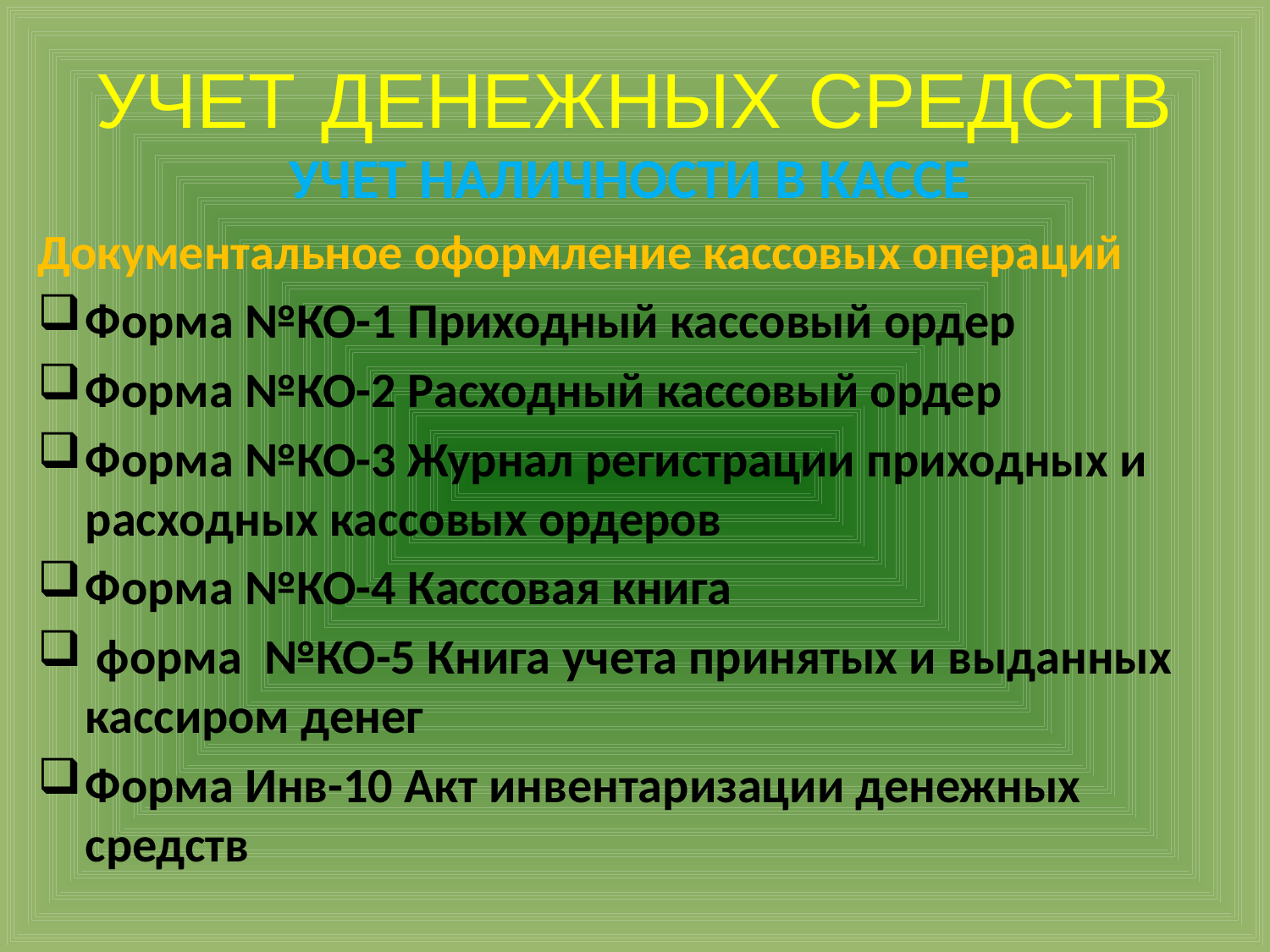

# УЧЕТ ДЕНЕЖНЫХ СРЕДСТВ
УЧЕТ НАЛИЧНОСТИ В КАССЕ
Документальное оформление кассовых операций
Форма №КО-1 Приходный кассовый ордер
Форма №КО-2 Расходный кассовый ордер
Форма №КО-3 Журнал регистрации приходных и расходных кассовых ордеров
Форма №КО-4 Кассовая книга
 форма  №КО-5 Книга учета принятых и выданных кассиром денег
Форма Инв-10 Акт инвентаризации денежных средств